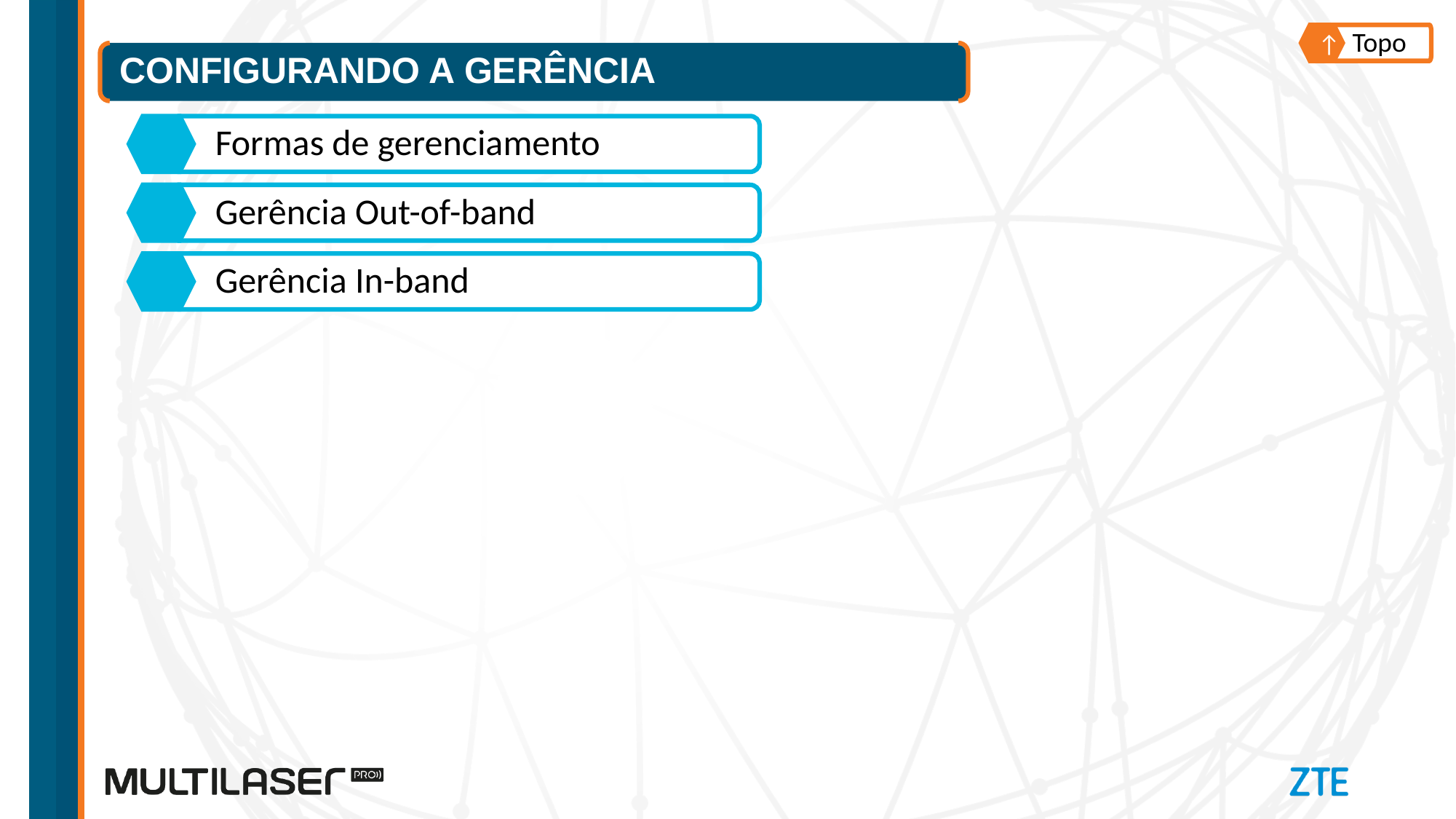

Topo
↑
# Configurando a gerência

Formas de gerenciamento

Gerência Out-of-band

Gerência In-band